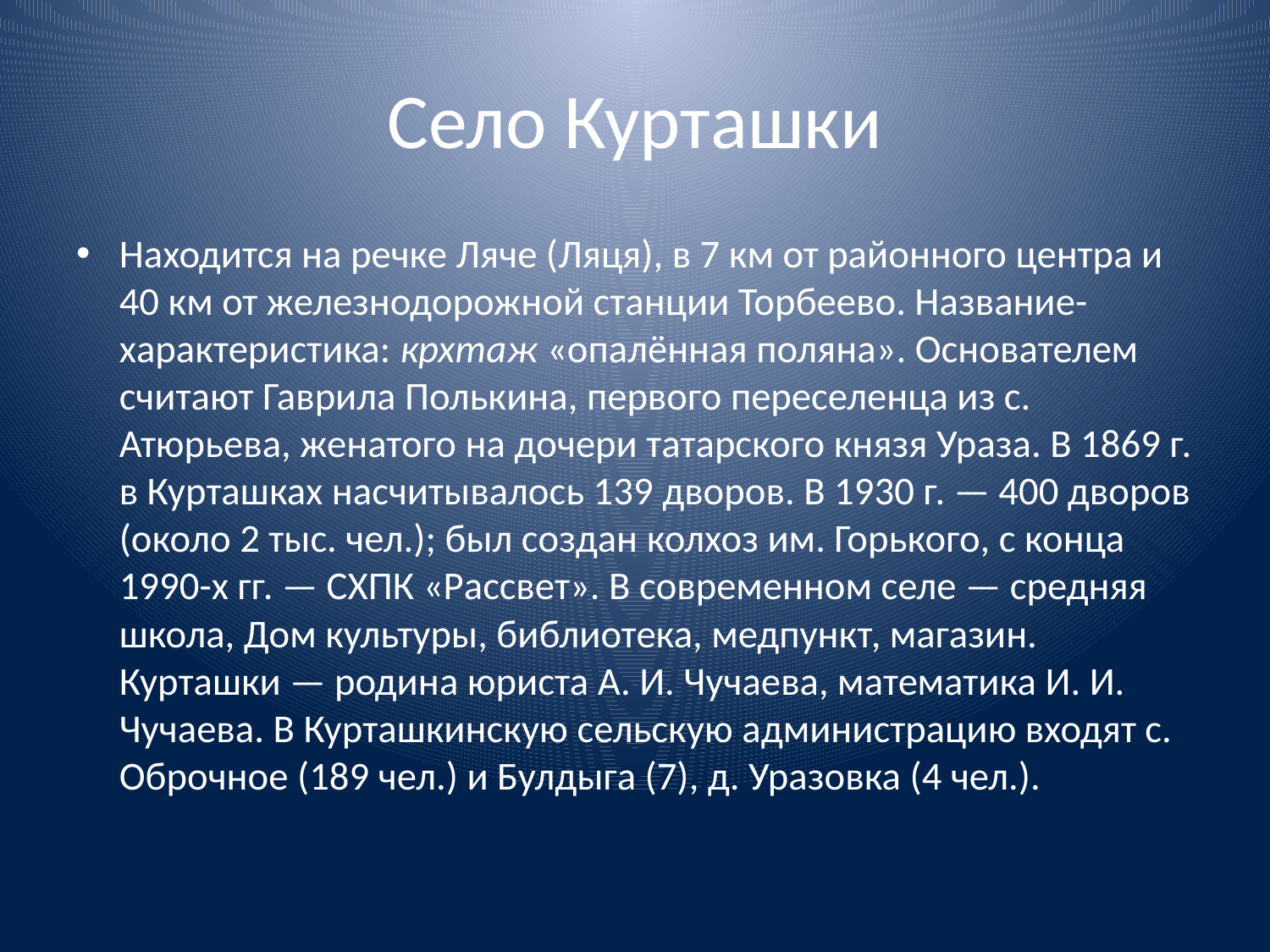

# Село Курташки
Находится на речке Ляче (Ляця), в 7 км от районного центра и 40 км от железнодорожной станции Торбеево. Название-характеристика: крхтаж «опалённая поляна». Основателем считают Гаврила Полькина, первого переселенца из с. Атюрьева, женатого на дочери татарского князя Ураза. В 1869 г. в Курташках насчитывалось 139 дворов. В 1930 г. — 400 дворов (около 2 тыс. чел.); был создан колхоз им. Горького, с конца 1990-х гг. — СХПК «Рассвет». В современном селе — средняя школа, Дом культуры, библиотека, медпункт, магазин. Курташки — родина юриста А. И. Чучаева, математика И. И. Чучаева. В Курташкинскую сельскую администрацию входят с. Оброчное (189 чел.) и Булдыга (7), д. Уразовка (4 чел.).